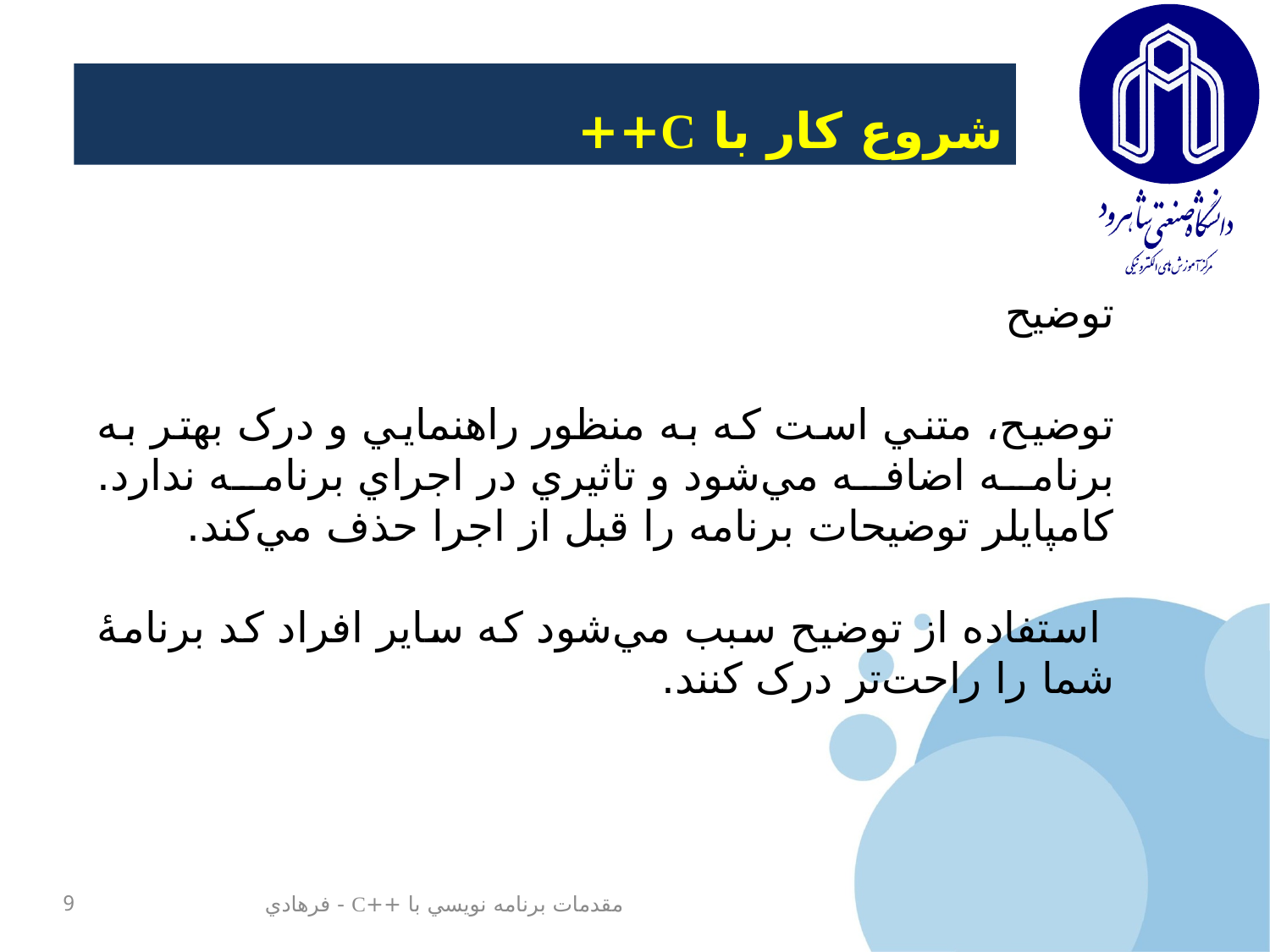

شروع کار با C++
توضيح

توضيح، متني است که به منظور راهنمايي و درک بهتر به برنامه اضافه مي‌شود و تاثيري در اجراي برنامه ندارد. کامپايلر توضيحات برنامه را قبل از اجرا حذف مي‌کند.

 استفاده از توضيح سبب مي‌شود که ساير افراد کد برنامۀ شما را راحت‌تر درک کنند.

9
مقدمات برنامه نويسي با ++C - فرهادي